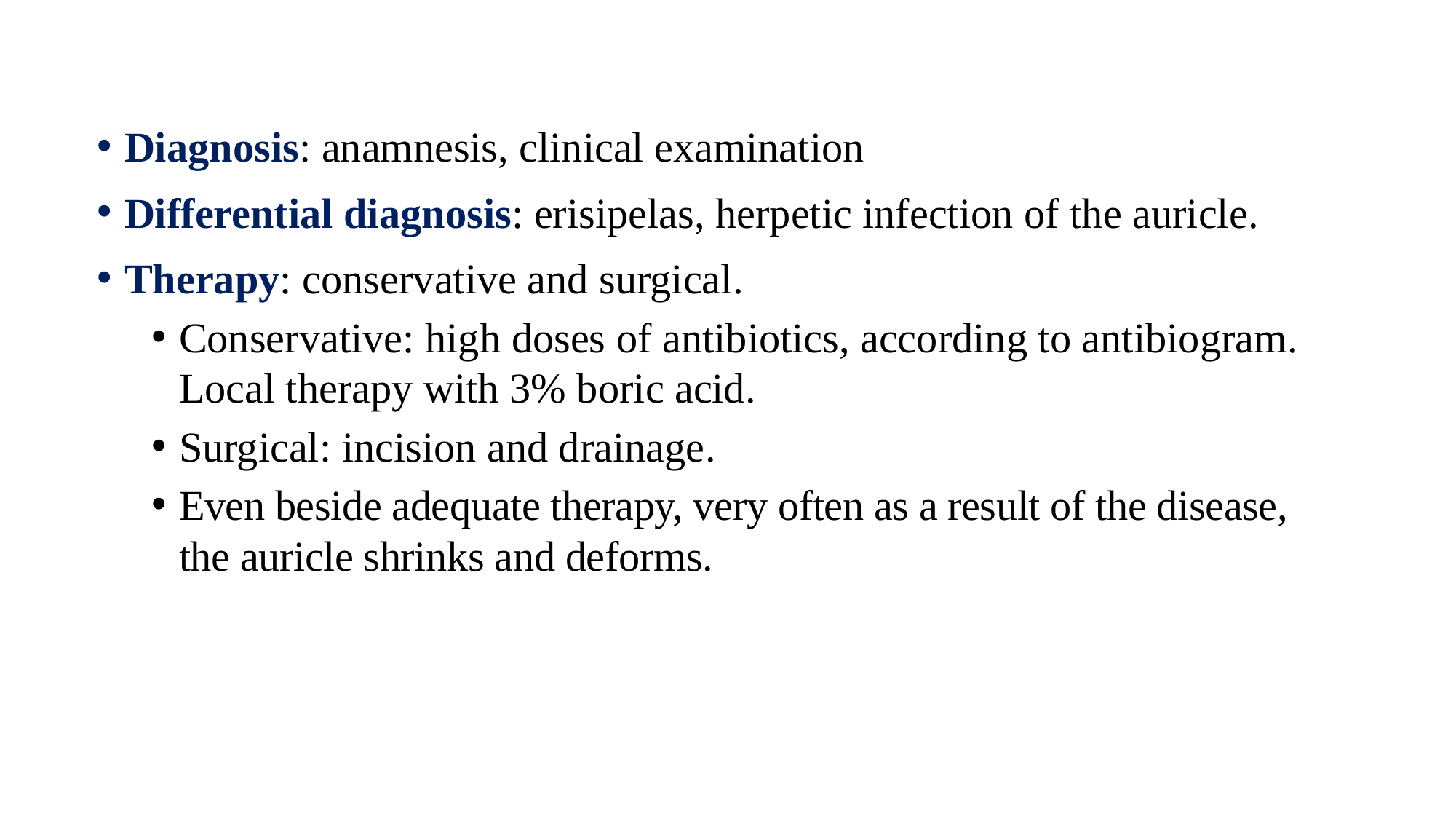

Diagnosis: anamnesis, clinical examination
Differential diagnosis: erisipelas, herpetic infection of the auricle.
Therapy: conservative and surgical.
Conservative: high doses of antibiotics, according to antibiogram. Local therapy with 3% boric acid.
Surgical: incision and drainage.
Even beside adequate therapy, very often as a result of the disease, the auricle shrinks and deforms.